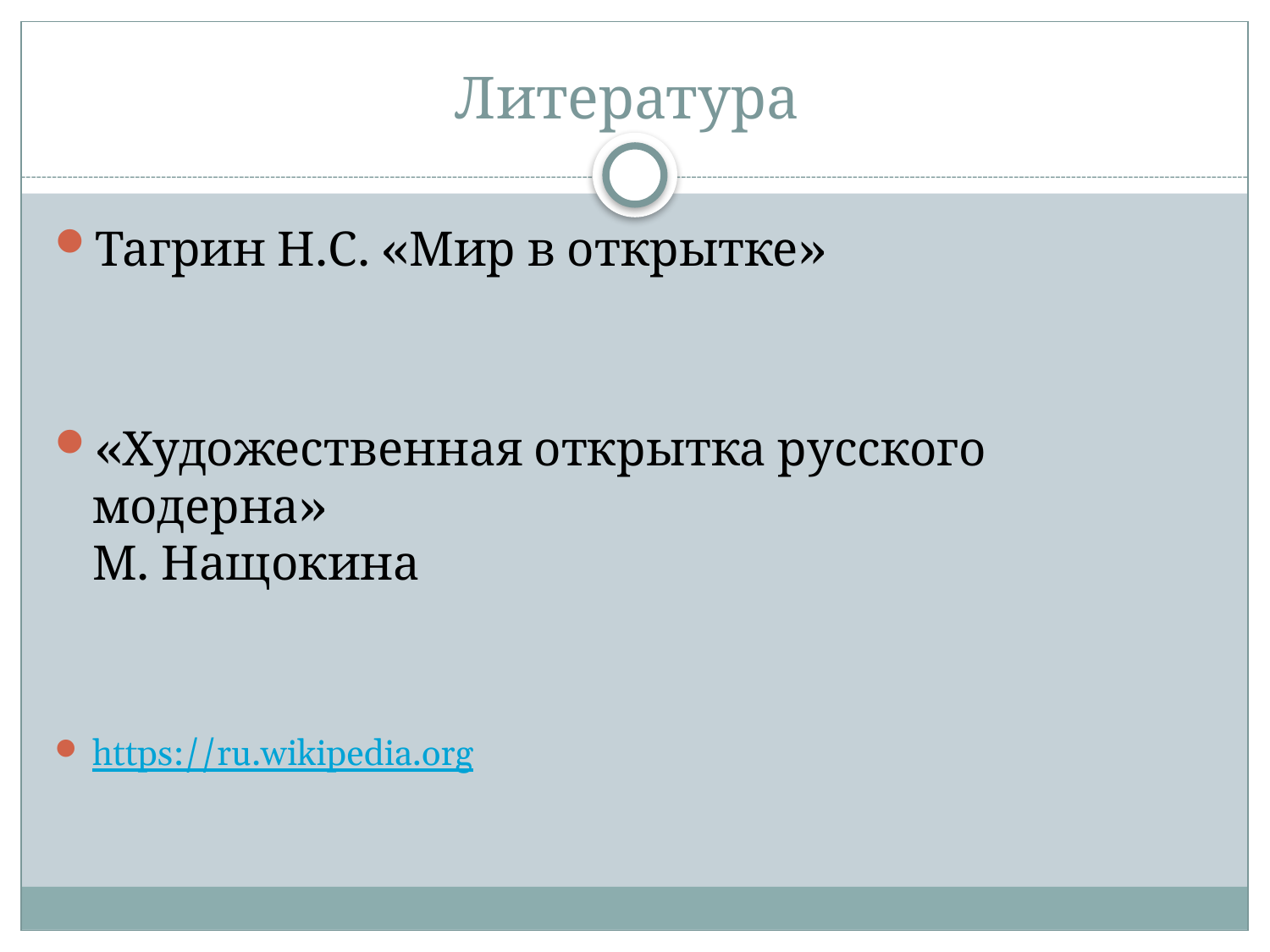

# Литература
Тагрин Н.С. «Мир в открытке»

«Художественная открытка русского модерна»
М. Нащокина

https://ru.wikipedia.org